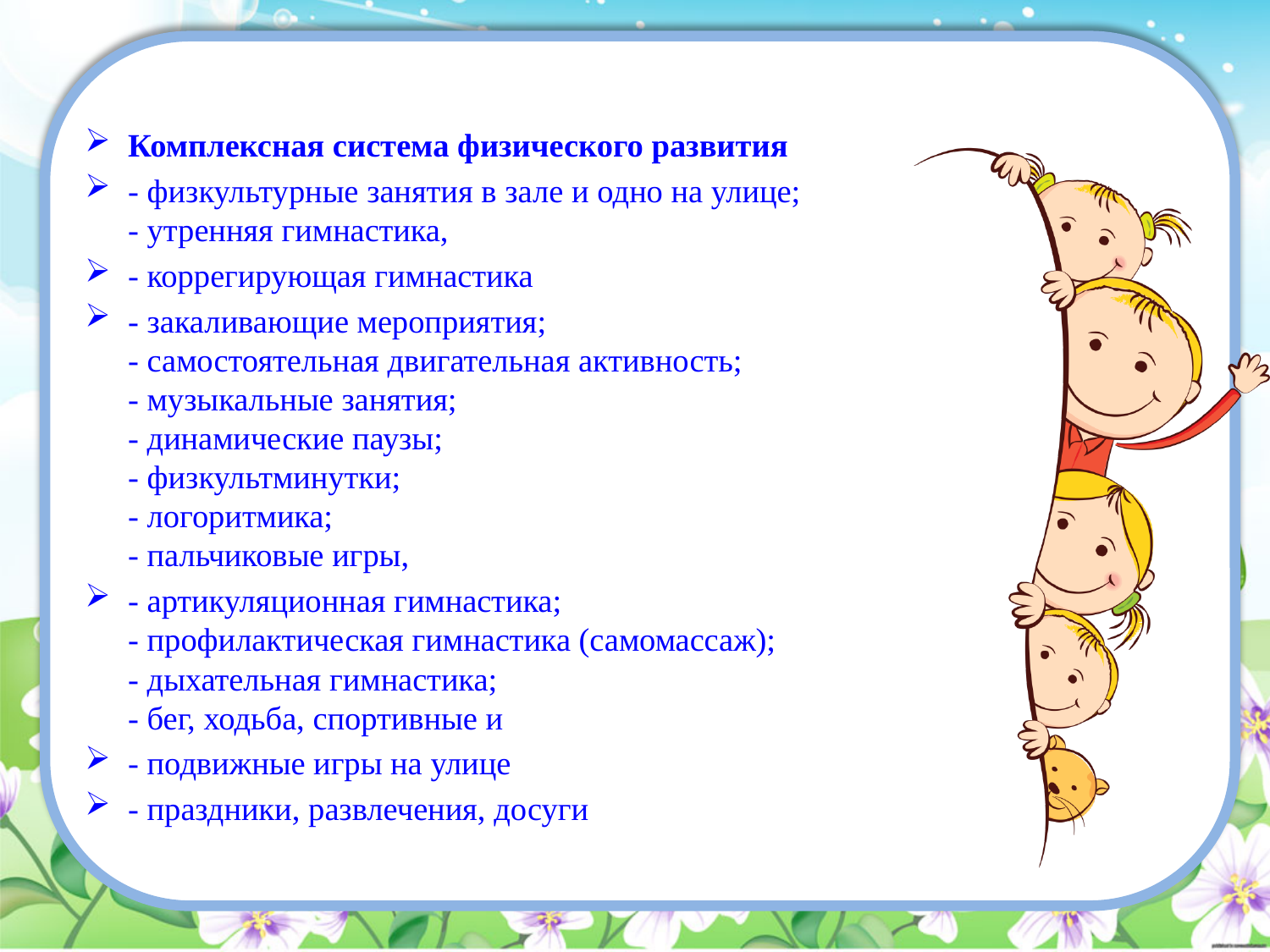

#
Комплексная система физического развития
- физкультурные занятия в зале и одно на улице;
- утренняя гимнастика,
- коррегирующая гимнастика
- закаливающие мероприятия;
- самостоятельная двигательная активность;
- музыкальные занятия;
- динамические паузы;
- физкультминутки;
- логоритмика;
- пальчиковые игры,
- артикуляционная гимнастика;
- профилактическая гимнастика (самомассаж);
- дыхательная гимнастика;
- бег, ходьба, спортивные и
- подвижные игры на улице
- праздники, развлечения, досуги